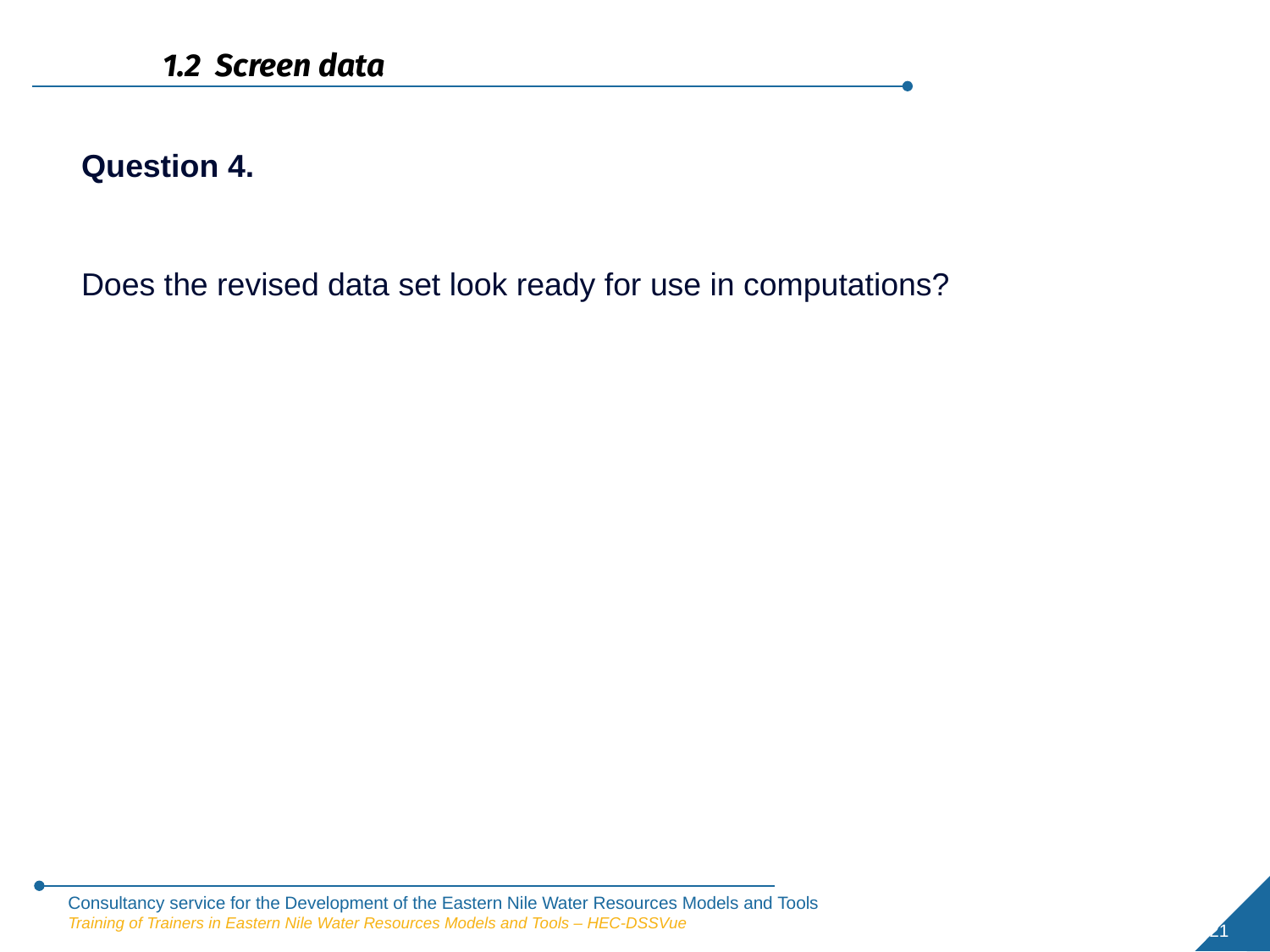

1.2  Screen data
Question 4.

Does the revised data set look ready for use in computations?